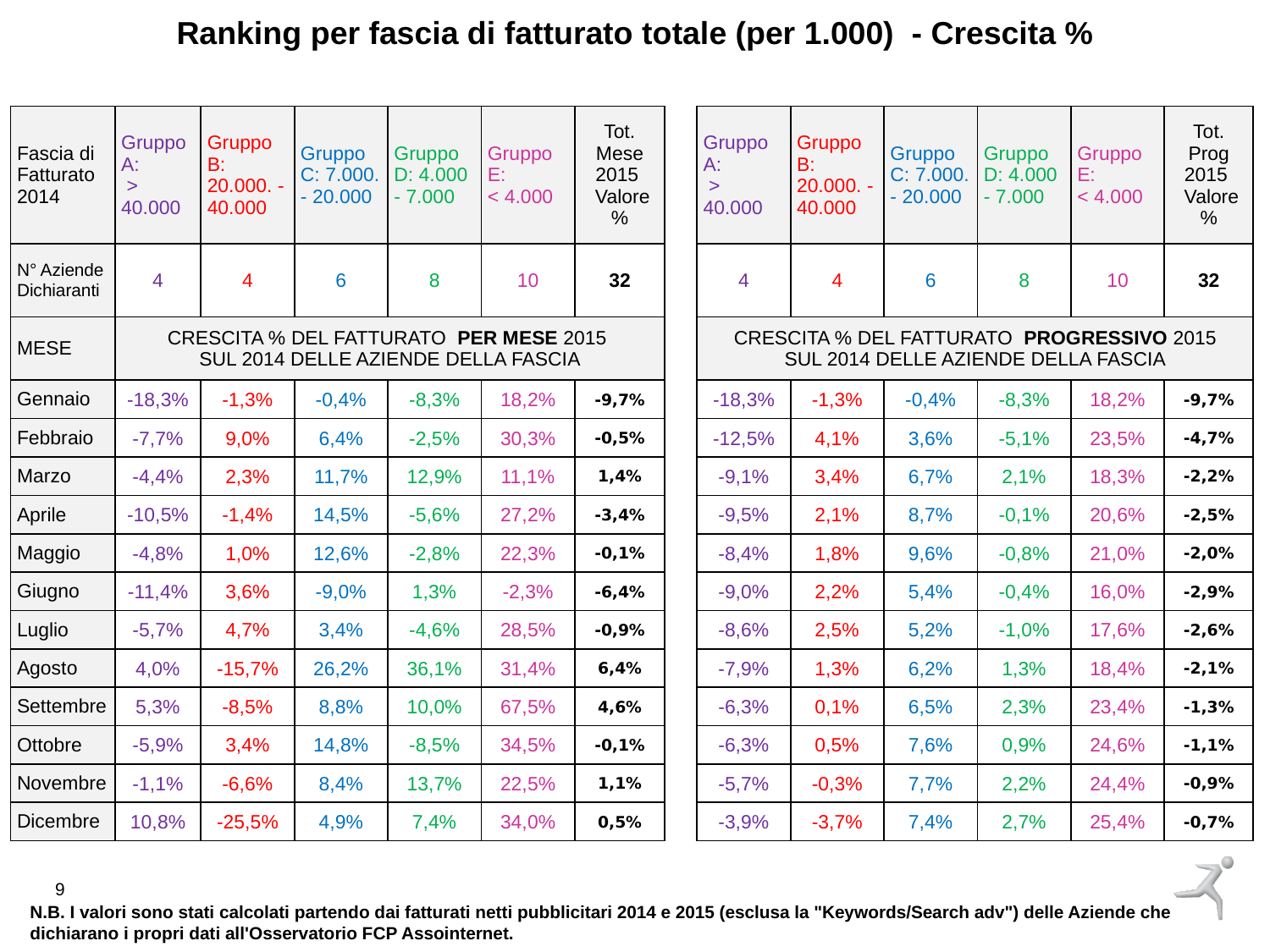

Ranking per fascia di fatturato totale (per 1.000)  - Crescita %

| Fascia di Fatturato 2014 | Gruppo A: > 40.000 | Gruppo B: 20.000. - 40.000 | Gruppo C: 7.000. - 20.000 | Gruppo D: 4.000 - 7.000 | Gruppo E: < 4.000 | Tot. Mese 2015 Valore % |  | Gruppo A: > 40.000 | Gruppo B: 20.000. - 40.000 | Gruppo C: 7.000. - 20.000 | Gruppo D: 4.000 - 7.000 | Gruppo E: < 4.000 | Tot. Prog 2015 Valore % |
| --- | --- | --- | --- | --- | --- | --- | --- | --- | --- | --- | --- | --- | --- |
| N° Aziende Dichiaranti | 4 | 4 | 6 | 8 | 10 | 32 |  | 4 | 4 | 6 | 8 | 10 | 32 |
| MESE | CRESCITA % DEL FATTURATO PER MESE 2015 SUL 2014 DELLE AZIENDE DELLA FASCIA |  |  |  |  |  |  | CRESCITA % DEL FATTURATO PROGRESSIVO 2015 SUL 2014 DELLE AZIENDE DELLA FASCIA |  |  |  |  |  |
| Gennaio | -18,3% | -1,3% | -0,4% | -8,3% | 18,2% | -9,7% |  | -18,3% | -1,3% | -0,4% | -8,3% | 18,2% | -9,7% |
| Febbraio | -7,7% | 9,0% | 6,4% | -2,5% | 30,3% | -0,5% |  | -12,5% | 4,1% | 3,6% | -5,1% | 23,5% | -4,7% |
| Marzo | -4,4% | 2,3% | 11,7% | 12,9% | 11,1% | 1,4% |  | -9,1% | 3,4% | 6,7% | 2,1% | 18,3% | -2,2% |
| Aprile | -10,5% | -1,4% | 14,5% | -5,6% | 27,2% | -3,4% |  | -9,5% | 2,1% | 8,7% | -0,1% | 20,6% | -2,5% |
| Maggio | -4,8% | 1,0% | 12,6% | -2,8% | 22,3% | -0,1% |  | -8,4% | 1,8% | 9,6% | -0,8% | 21,0% | -2,0% |
| Giugno | -11,4% | 3,6% | -9,0% | 1,3% | -2,3% | -6,4% |  | -9,0% | 2,2% | 5,4% | -0,4% | 16,0% | -2,9% |
| Luglio | -5,7% | 4,7% | 3,4% | -4,6% | 28,5% | -0,9% |  | -8,6% | 2,5% | 5,2% | -1,0% | 17,6% | -2,6% |
| Agosto | 4,0% | -15,7% | 26,2% | 36,1% | 31,4% | 6,4% |  | -7,9% | 1,3% | 6,2% | 1,3% | 18,4% | -2,1% |
| Settembre | 5,3% | -8,5% | 8,8% | 10,0% | 67,5% | 4,6% |  | -6,3% | 0,1% | 6,5% | 2,3% | 23,4% | -1,3% |
| Ottobre | -5,9% | 3,4% | 14,8% | -8,5% | 34,5% | -0,1% |  | -6,3% | 0,5% | 7,6% | 0,9% | 24,6% | -1,1% |
| Novembre | -1,1% | -6,6% | 8,4% | 13,7% | 22,5% | 1,1% |  | -5,7% | -0,3% | 7,7% | 2,2% | 24,4% | -0,9% |
| Dicembre | 10,8% | -25,5% | 4,9% | 7,4% | 34,0% | 0,5% |  | -3,9% | -3,7% | 7,4% | 2,7% | 25,4% | -0,7% |
N.B. I valori sono stati calcolati partendo dai fatturati netti pubblicitari 2014 e 2015 (esclusa la "Keywords/Search adv") delle Aziende che dichiarano i propri dati all'Osservatorio FCP Assointernet.